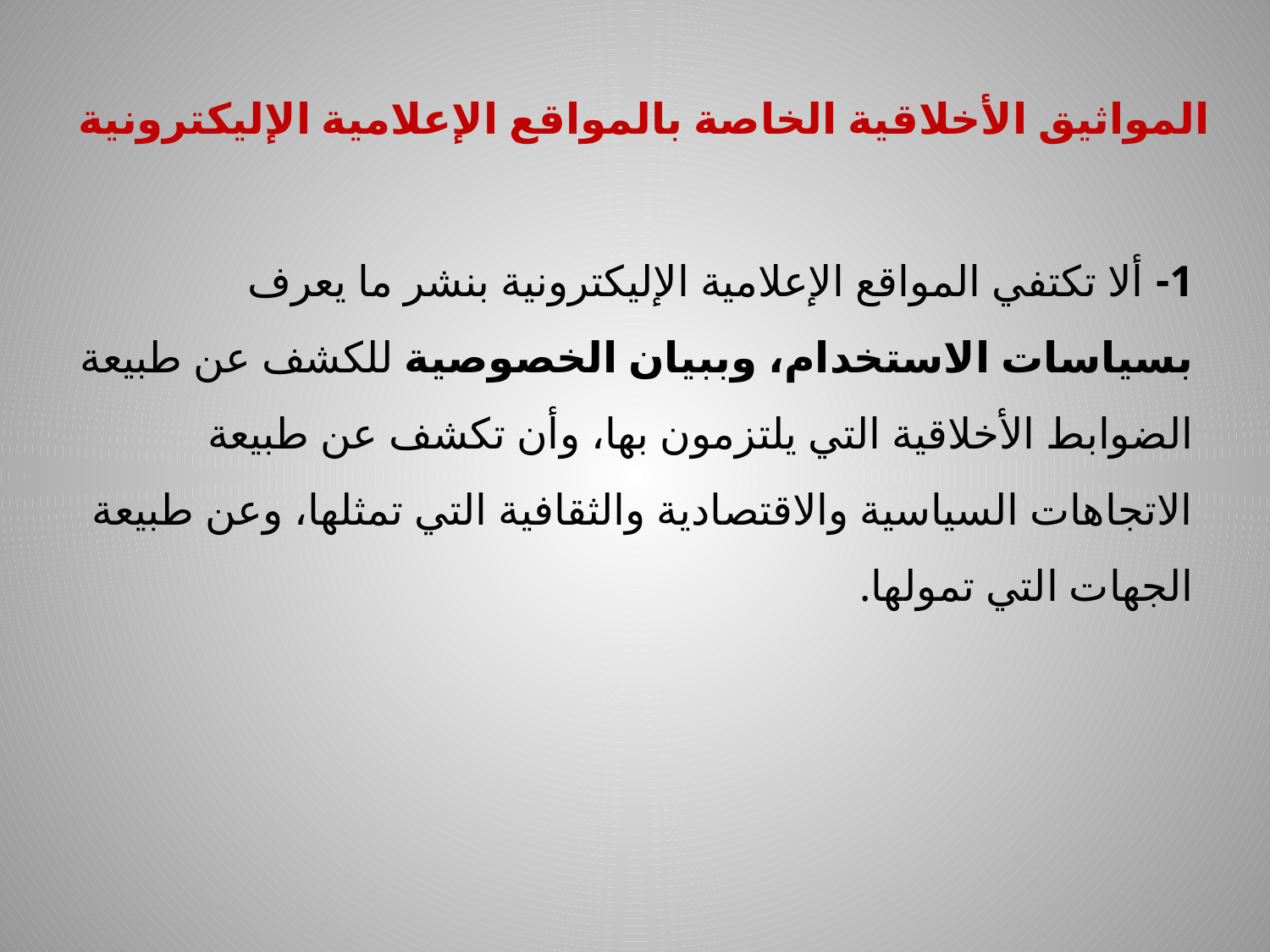

# المواثيق الأخلاقية الخاصة بالمواقع الإعلامية الإليكترونية
1- ألا تكتفي المواقع الإعلامية الإليكترونية بنشر ما يعرف بسياسات الاستخدام، وببيان الخصوصية للكشف عن طبيعة الضوابط الأخلاقية التي يلتزمون بها، وأن تكشف عن طبيعة الاتجاهات السياسية والاقتصادية والثقافية التي تمثلها، وعن طبيعة الجهات التي تمولها.